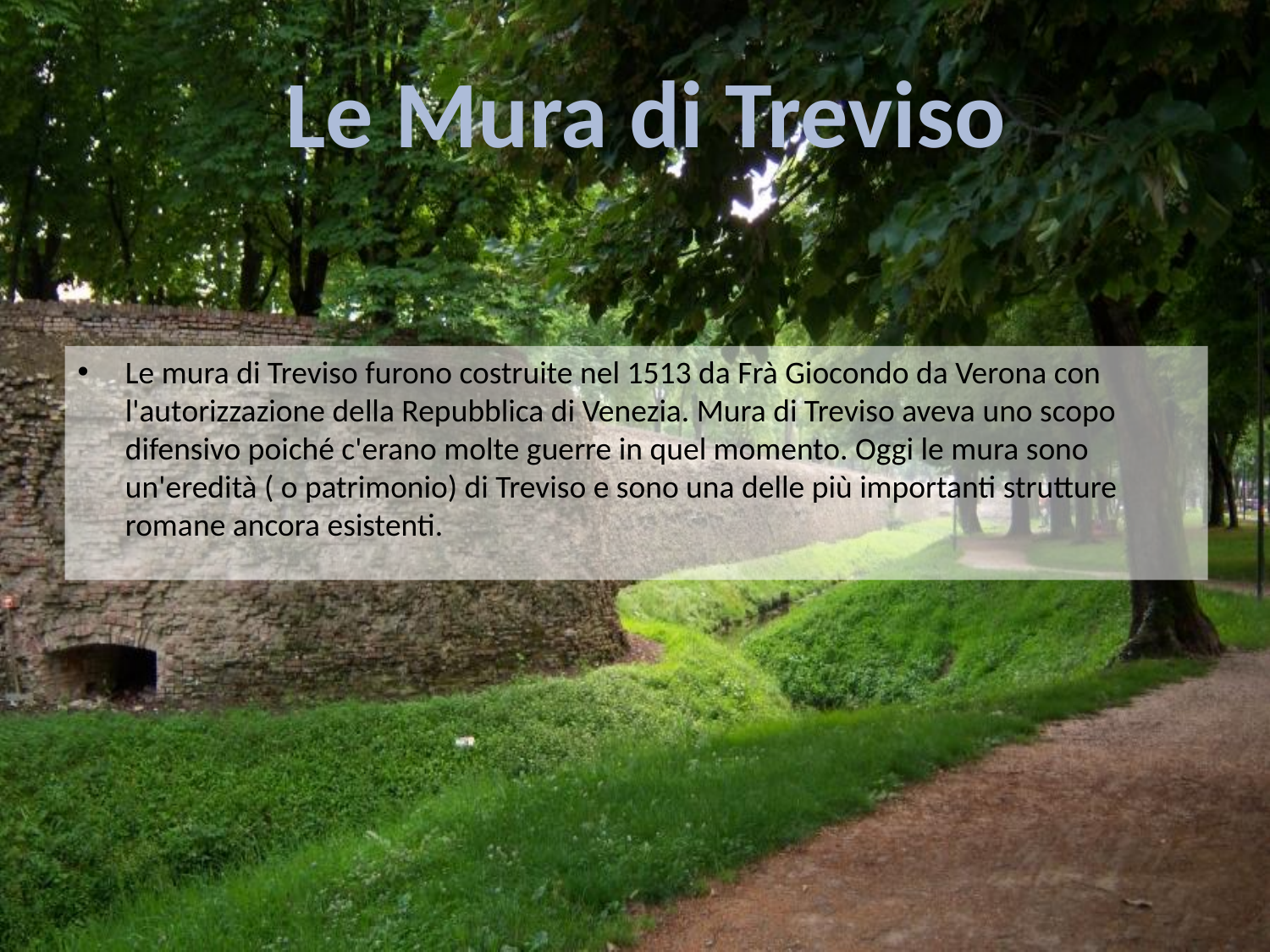

Le Mura di Treviso
Le mura di Treviso furono costruite nel 1513 da Frà Giocondo da Verona con l'autorizzazione della Repubblica di Venezia. Mura di Treviso aveva uno scopo difensivo poiché c'erano molte guerre in quel momento. Oggi le mura sono un'eredità ( o patrimonio) di Treviso e sono una delle più importanti strutture romane ancora esistenti.